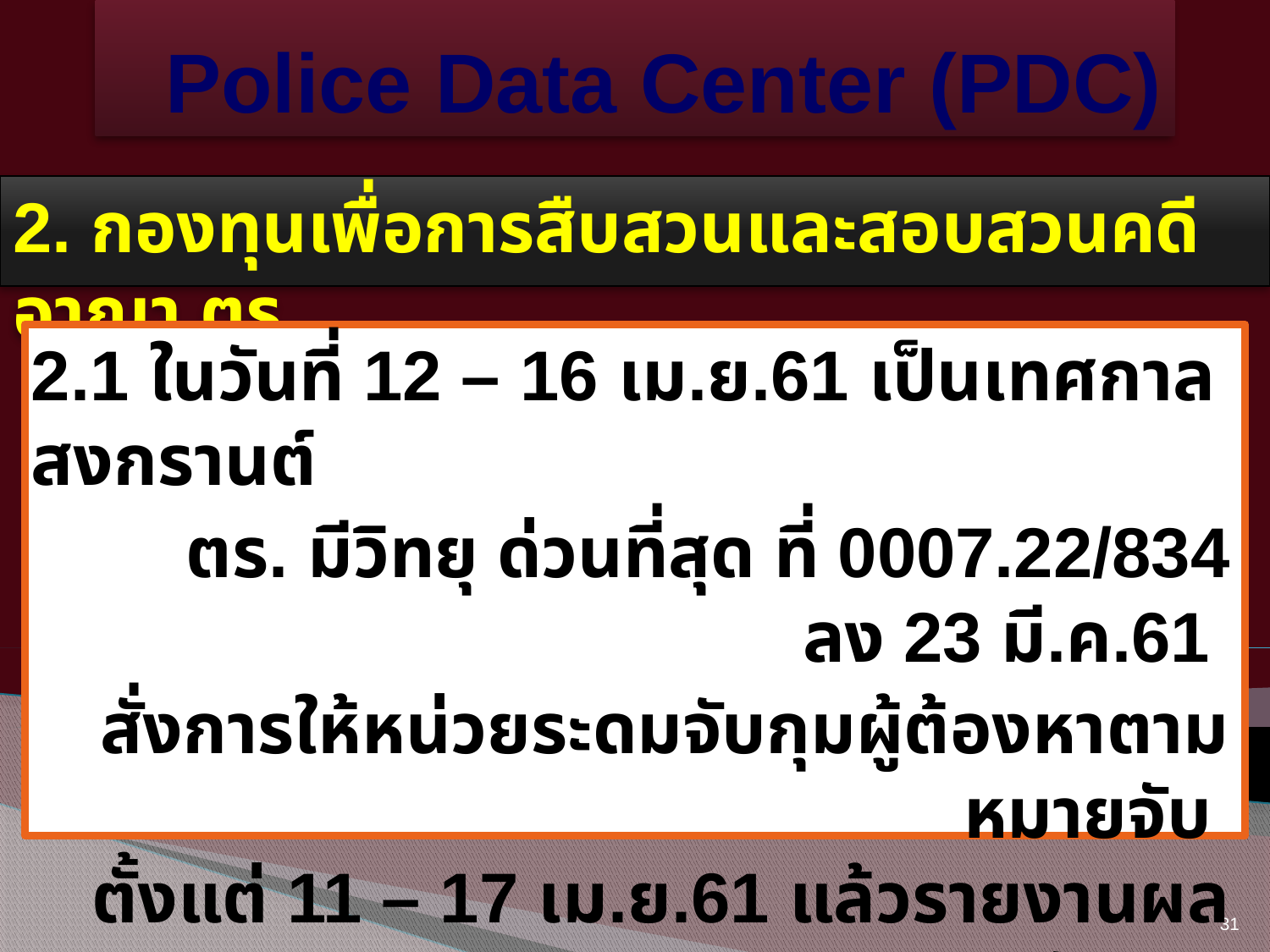

# Police Data Center (PDC)
2. กองทุนเพื่อการสืบสวนและสอบสวนคดีอาญา ตร.
2.1 ในวันที่ 12 – 16 เม.ย.61 เป็นเทศกาลสงกรานต์
   ตร. มีวิทยุ ด่วนที่สุด ที่ 0007.22/834 ลง 23 มี.ค.61
สั่งการให้หน่วยระดมจับกุมผู้ต้องหาตามหมายจับ
ตั้งแต่ 11 – 17 เม.ย.61 แล้วรายงานผลการจับกุม
หมายจับและภาพถ่ายผู้ต้องหาส่งให้ สยศ.ตร.(ผอ.)
31